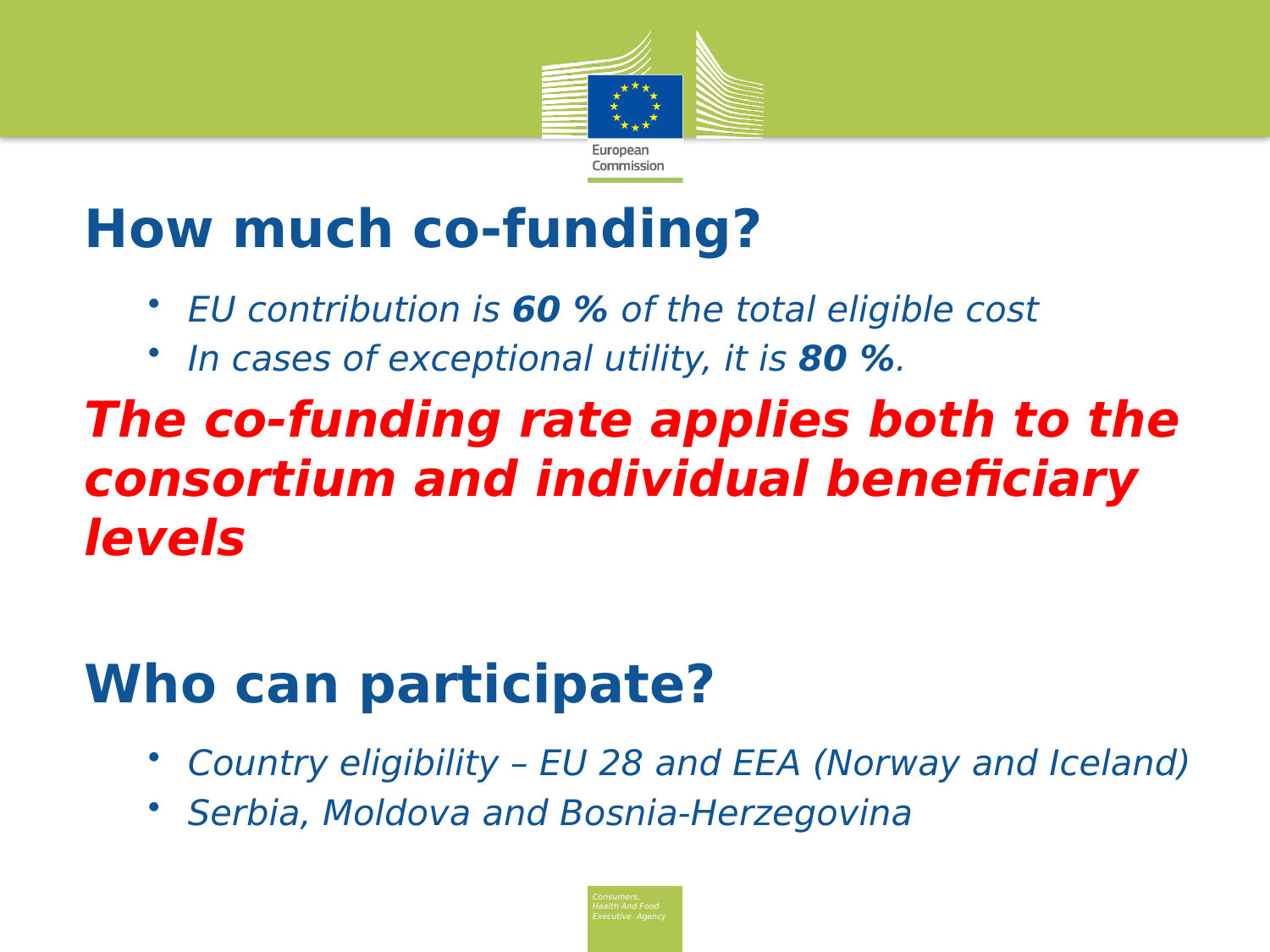

How much co-funding?
EU contribution is 60 % of the total eligible cost
In cases of exceptional utility, it is 80 %.
The co-funding rate applies both to the consortium and individual beneficiary levels

Who can participate?

Country eligibility – EU 28 and EEA (Norway and Iceland)
Serbia, Moldova and Bosnia-Herzegovina